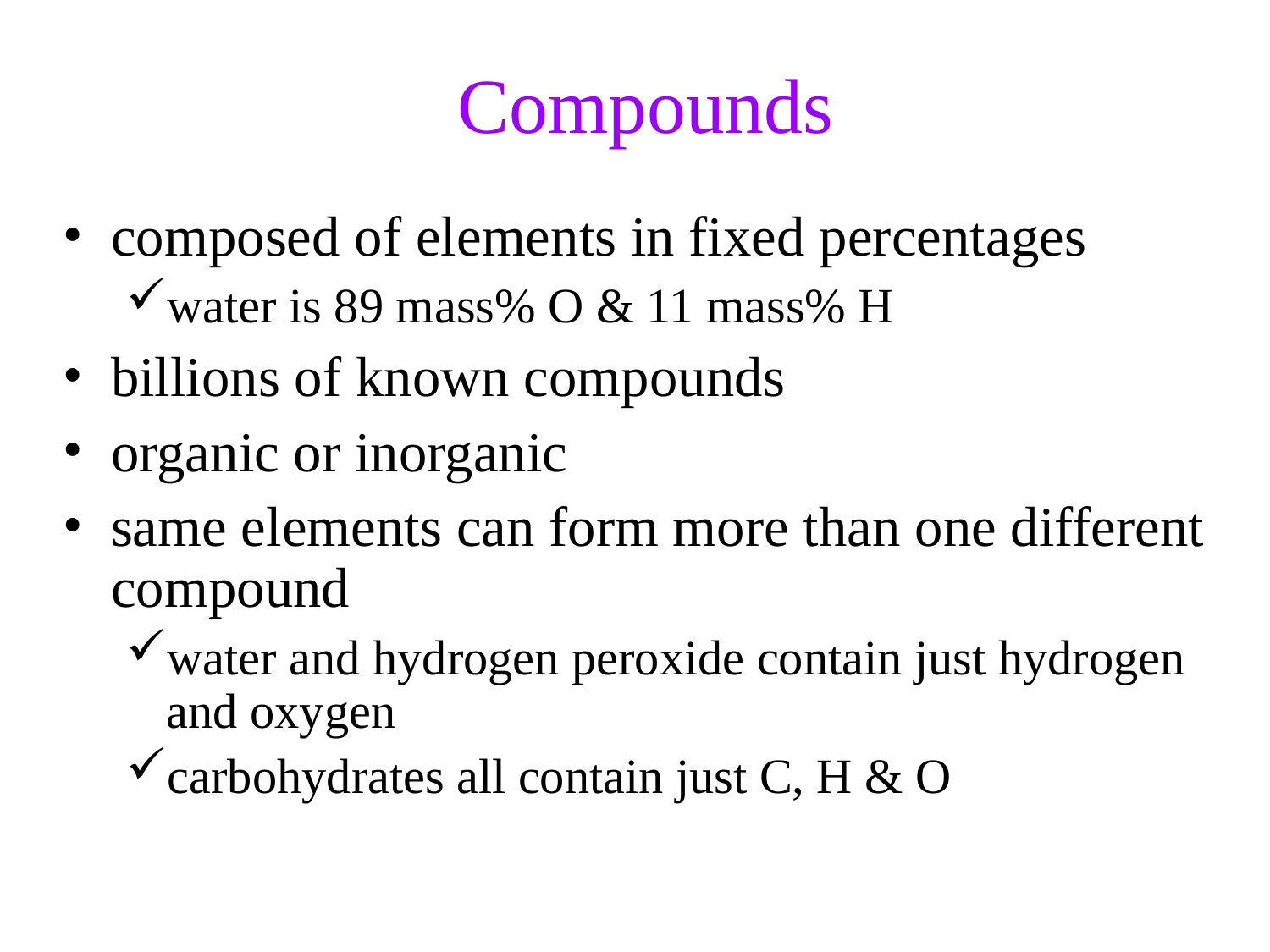

Compounds
composed of elements in fixed percentages
water is 89 mass% O & 11 mass% H
billions of known compounds
organic or inorganic
same elements can form more than one different compound
water and hydrogen peroxide contain just hydrogen and oxygen
carbohydrates all contain just C, H & O